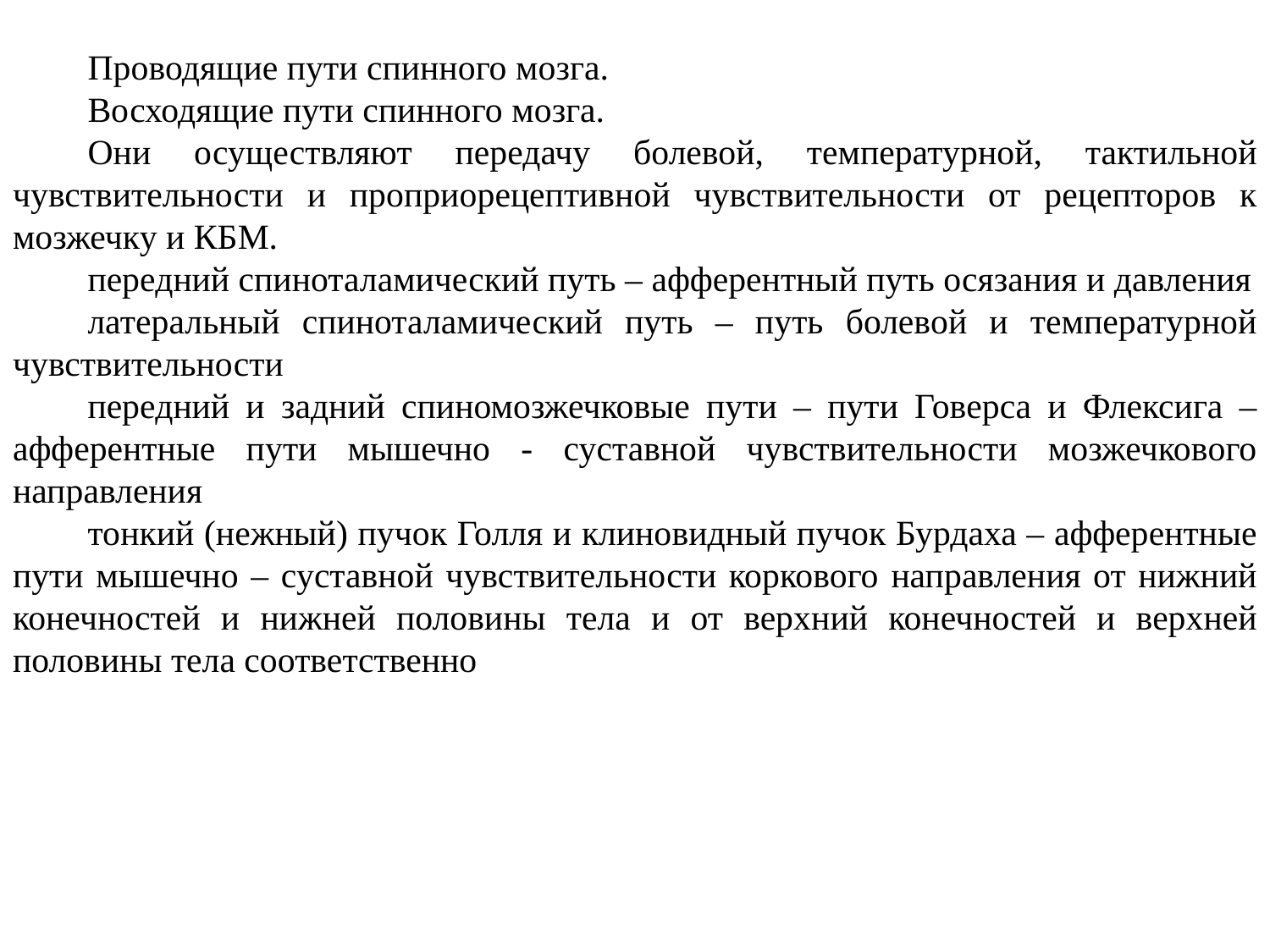

Проводящие пути спинного мозга.
Восходящие пути спинного мозга.
Они осуществляют передачу болевой, температурной, тактильной чувствительности и проприорецептивной чувствительности от рецепторов к мозжечку и КБМ.
передний спиноталамический путь – афферентный путь осязания и давления
латеральный спиноталамический путь – путь болевой и температурной чувствительности
передний и задний спиномозжечковые пути – пути Говерса и Флексига – афферентные пути мышечно - суставной чувствительности мозжечкового направления
тонкий (нежный) пучок Голля и клиновидный пучок Бурдаха – афферентные пути мышечно – суставной чувствительности коркового направления от нижний конечностей и нижней половины тела и от верхний конечностей и верхней половины тела соответственно